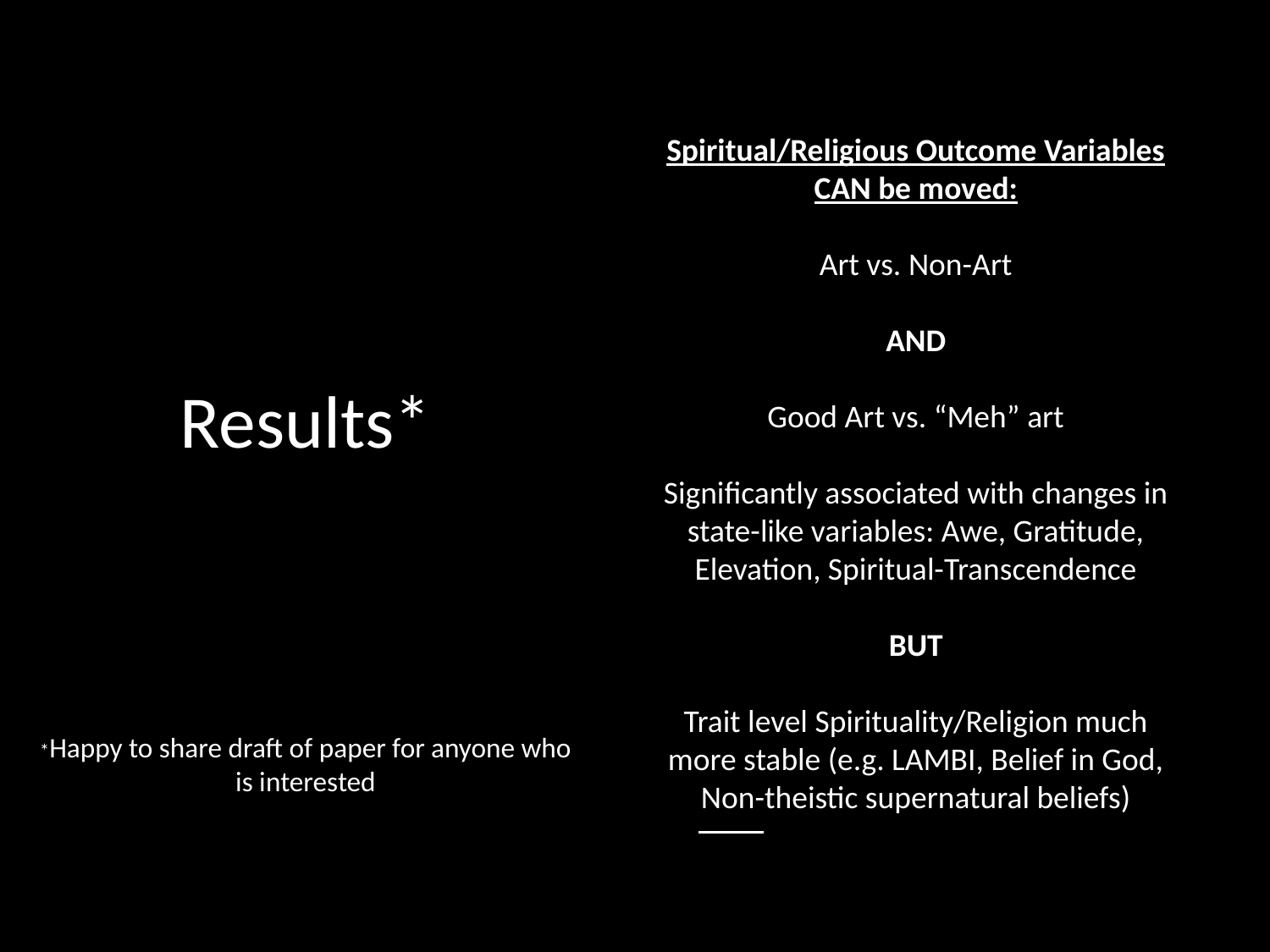

Spiritual/Religious Outcome Variables CAN be moved:

Art vs. Non-Art

AND

Good Art vs. “Meh” art

Significantly associated with changes in state-like variables: Awe, Gratitude, Elevation, Spiritual-Transcendence

BUT

Trait level Spirituality/Religion much more stable (e.g. LAMBI, Belief in God, Non-theistic supernatural beliefs)
# Results* *Happy to share draft of paper for anyone who is interested